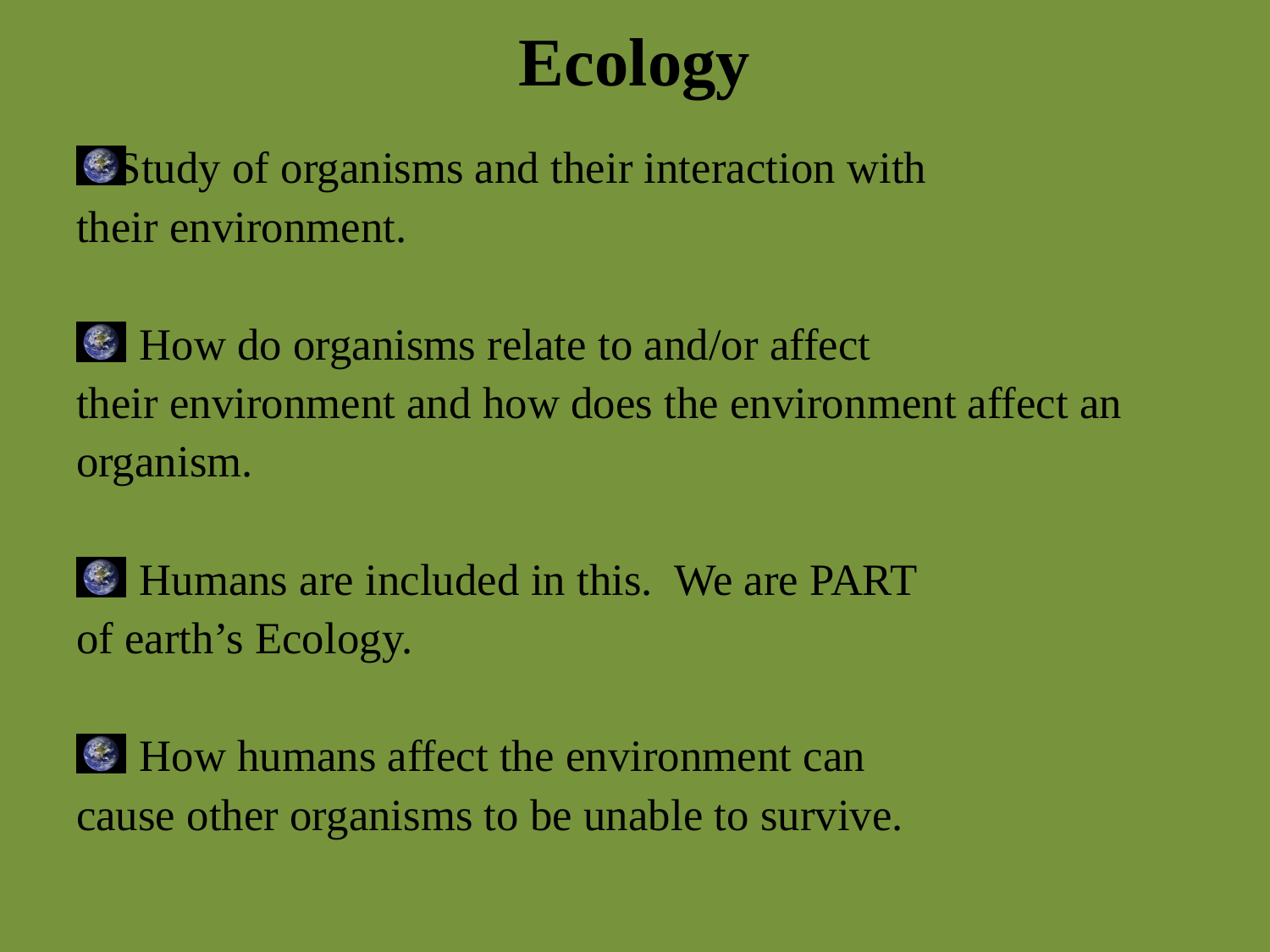

# Ecology
Study of organisms and their interaction with
their environment.

  How do organisms relate to and/or affect
their environment and how does the environment affect an organism.

  Humans are included in this.  We are PART
of earth’s Ecology.

  How humans affect the environment can
cause other organisms to be unable to survive.